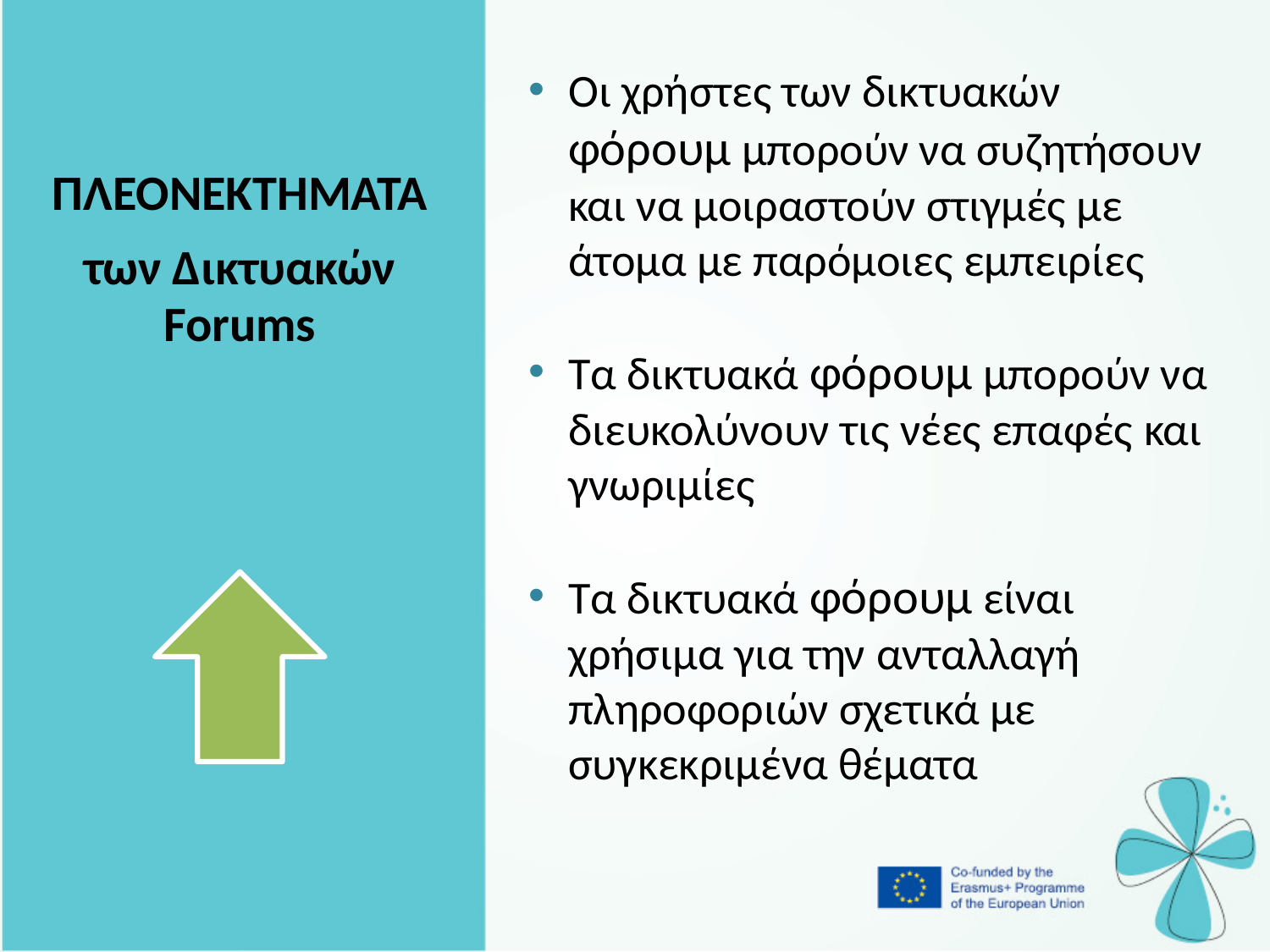

Οι χρήστες των δικτυακών φόρουμ μπορούν να συζητήσουν και να μοιραστούν στιγμές με άτομα με παρόμοιες εμπειρίες

Τα δικτυακά φόρουμ μπορούν να διευκολύνουν τις νέες επαφές και γνωριμίες

Τα δικτυακά φόρουμ είναι χρήσιμα για την ανταλλαγή πληροφοριών σχετικά με συγκεκριμένα θέματα
| ΠΛΕΟΝΕΚΤΗΜΑΤΑ των Δικτυακών Forums |
| --- |